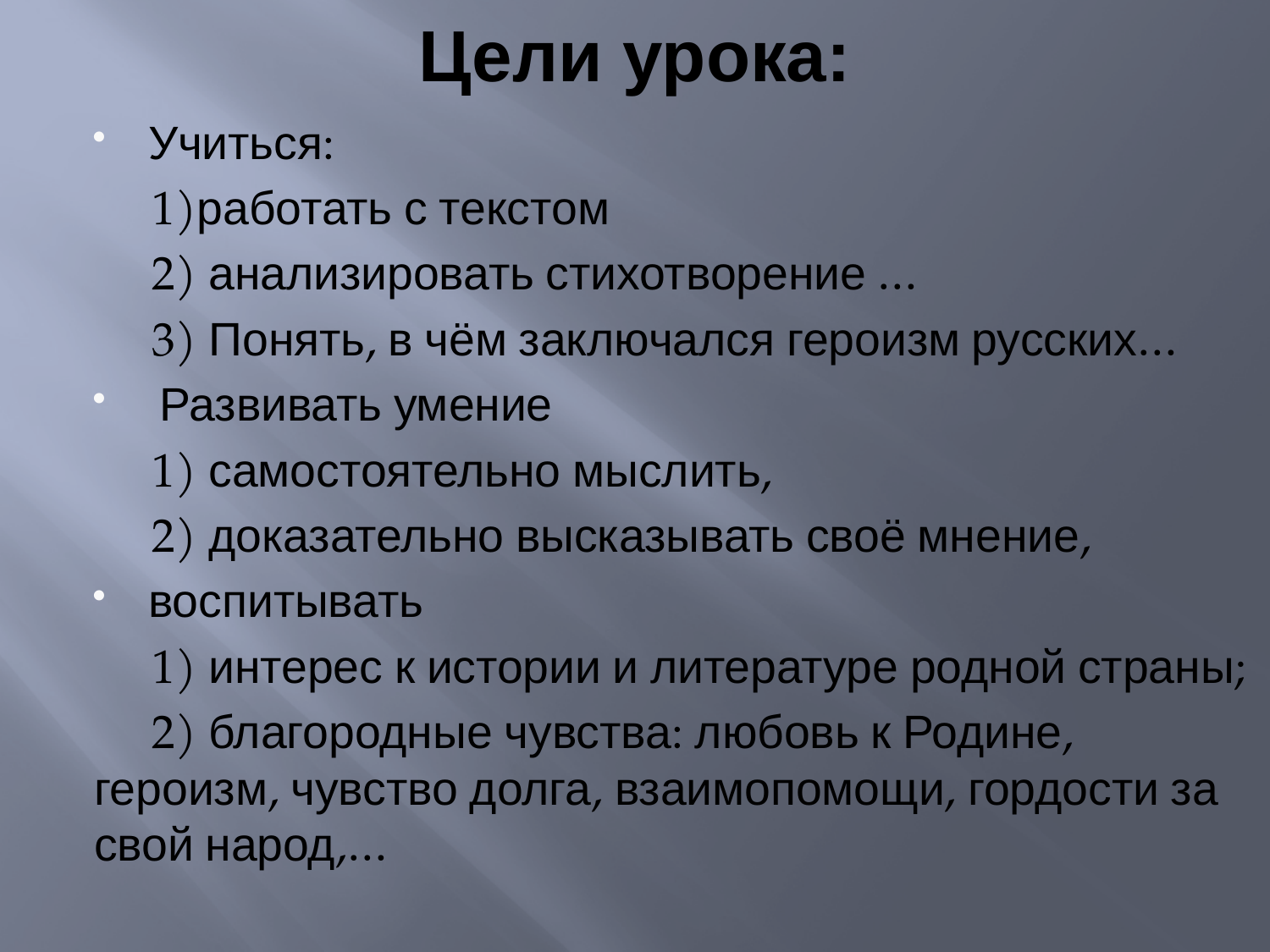

# Цели урока:
Учиться:
     1)работать с текстом
     2) анализировать стихотворение …
     3) Понять, в чём заключался героизм русских…
 Развивать умение
     1) самостоятельно мыслить,
     2) доказательно высказывать своё мнение,
воспитывать
     1) интерес к истории и литературе родной страны;
     2) благородные чувства: любовь к Родине, героизм, чувство долга, взаимопомощи, гордости за свой народ,…